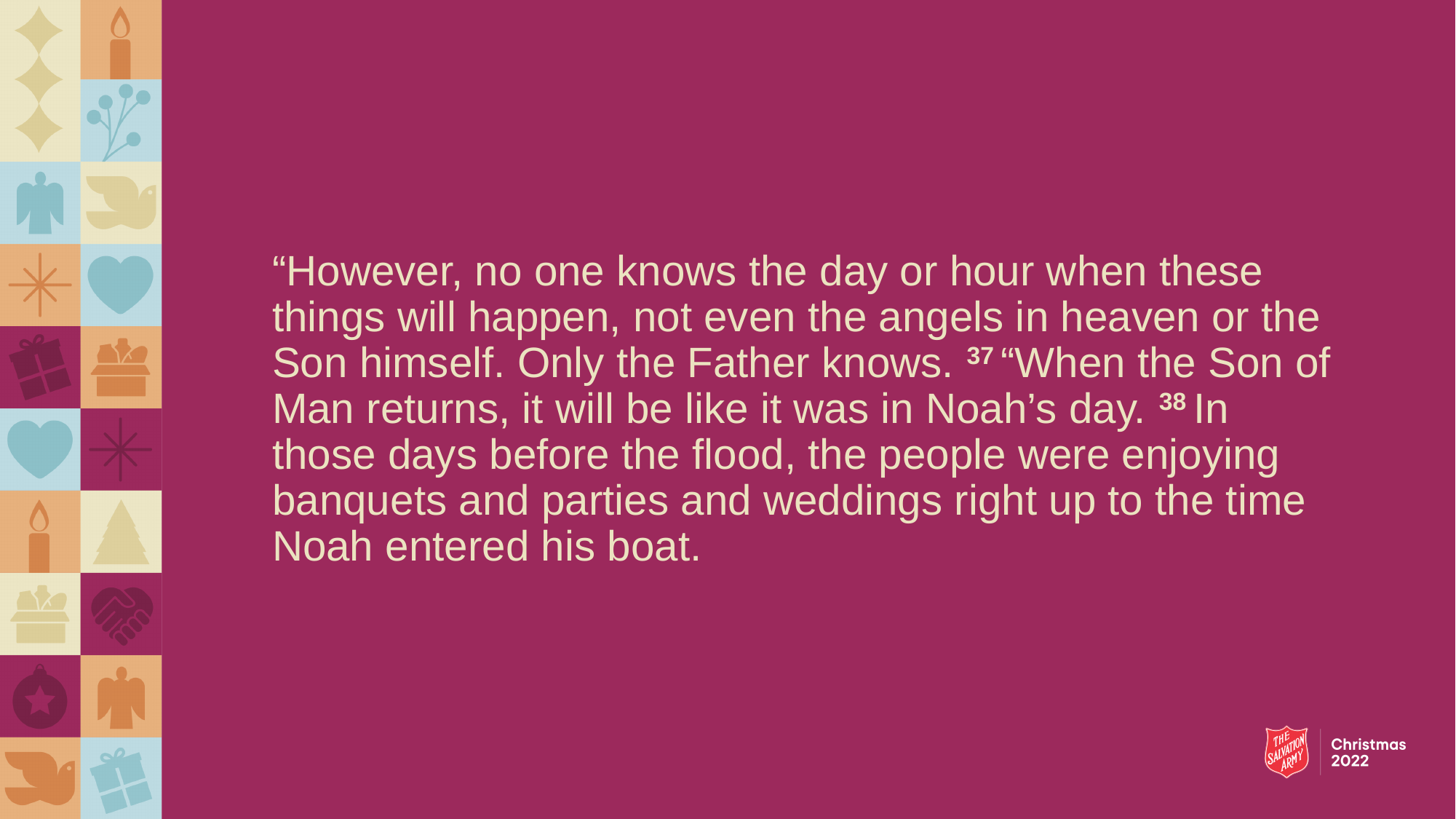

“However, no one knows the day or hour when these things will happen, not even the angels in heaven or the Son himself. Only the Father knows. 37 “When the Son of Man returns, it will be like it was in Noah’s day. 38 In those days before the flood, the people were enjoying banquets and parties and weddings right up to the time Noah entered his boat.